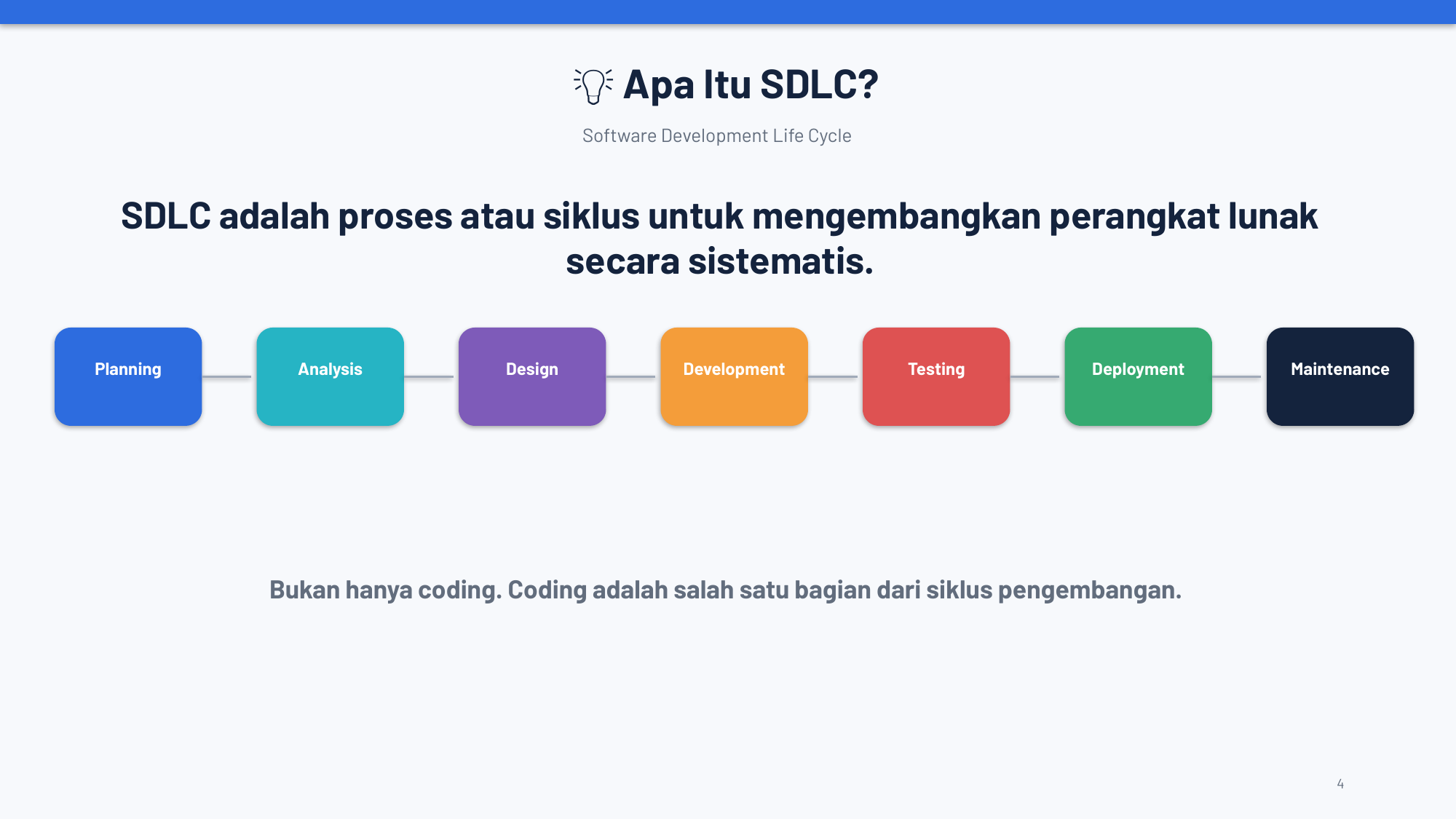

💡 Apa Itu SDLC?
Software Development Life Cycle
SDLC adalah proses atau siklus untuk mengembangkan perangkat lunak secara sistematis.

Planning
Analysis
Design
Development
Testing
Deployment
Maintenance
Bukan hanya coding. Coding adalah salah satu bagian dari siklus pengembangan.
4